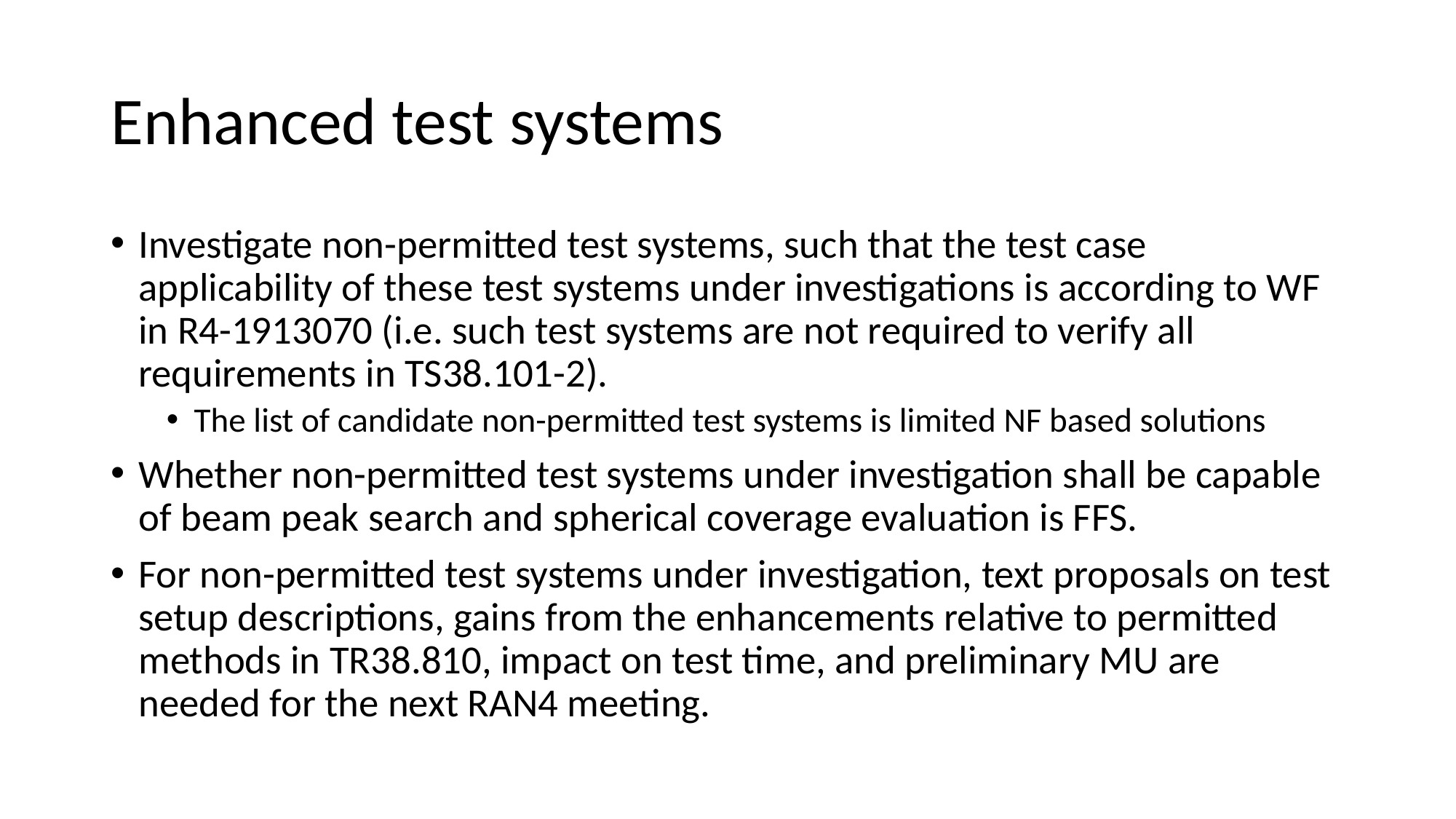

# Enhanced test systems
Investigate non-permitted test systems, such that the test case applicability of these test systems under investigations is according to WF in R4-1913070 (i.e. such test systems are not required to verify all requirements in TS38.101-2).
The list of candidate non-permitted test systems is limited NF based solutions
Whether non-permitted test systems under investigation shall be capable of beam peak search and spherical coverage evaluation is FFS.
For non-permitted test systems under investigation, text proposals on test setup descriptions, gains from the enhancements relative to permitted methods in TR38.810, impact on test time, and preliminary MU are needed for the next RAN4 meeting.